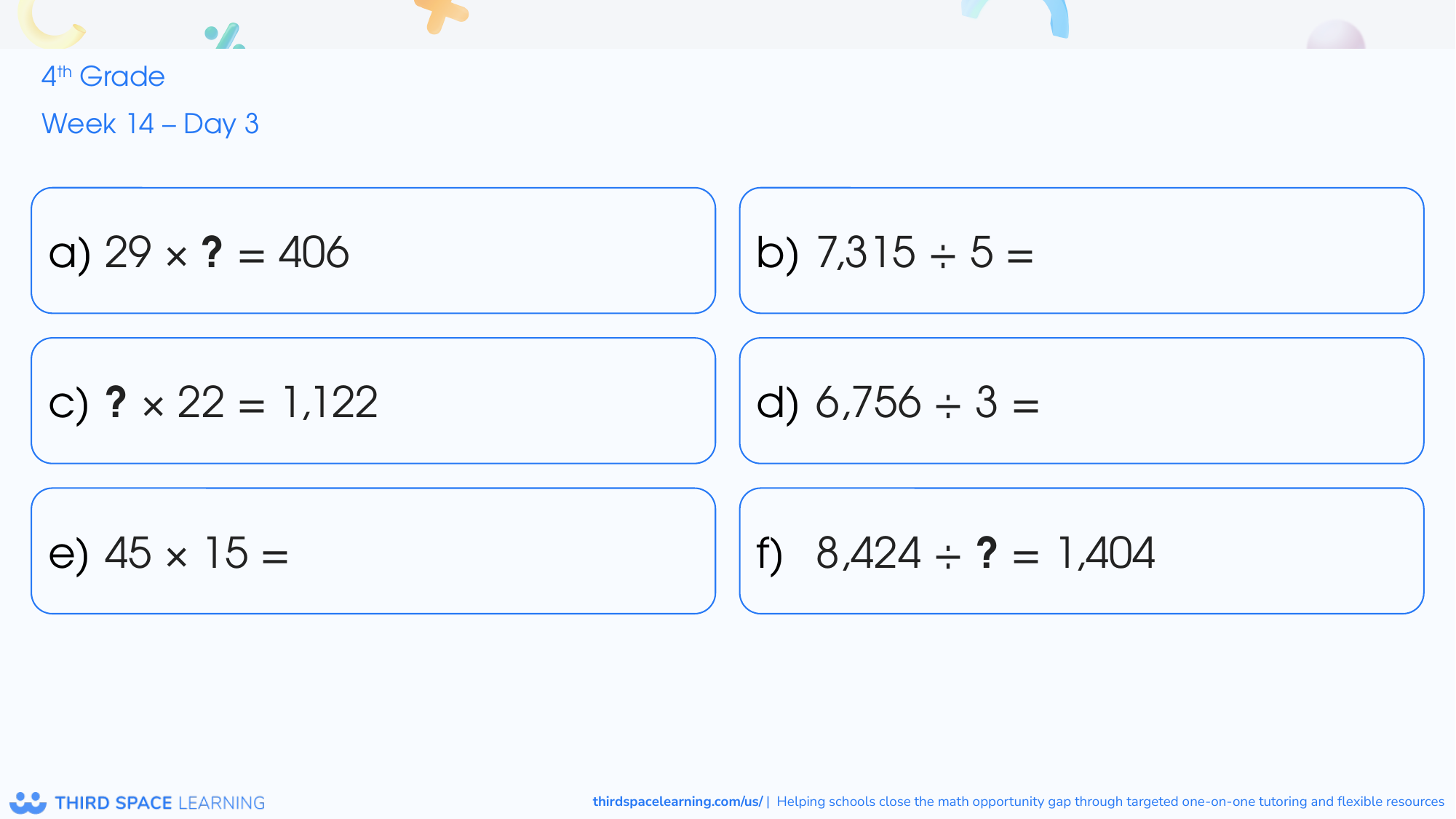

4th Grade
Week 14 – Day 3
29 × ? = 406
7,315 ÷ 5 =
? × 22 = 1,122
6,756 ÷ 3 =
45 × 15 =
8,424 ÷ ? = 1,404